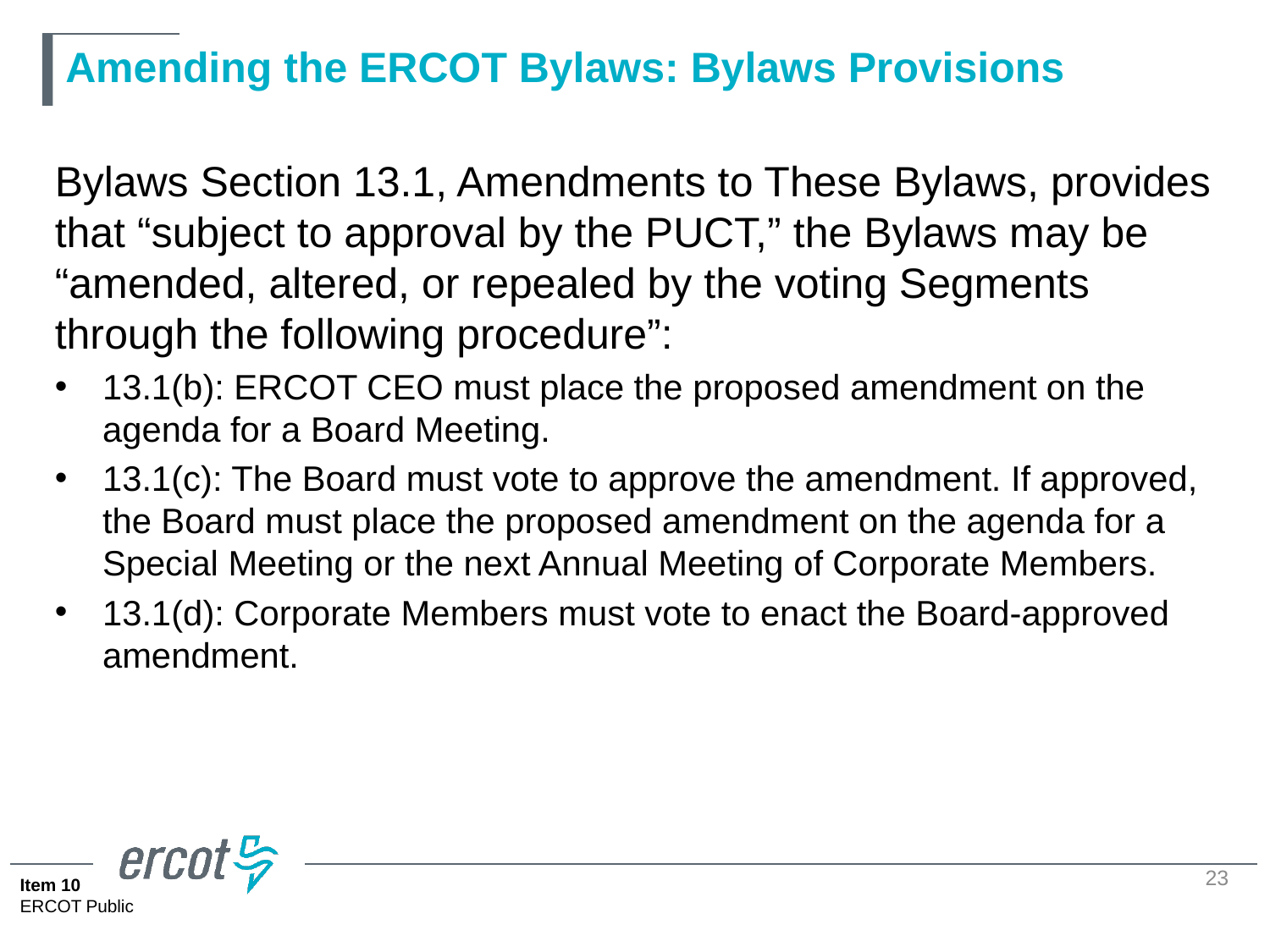

# Amending the ERCOT Bylaws: Bylaws Provisions
Bylaws Section 13.1, Amendments to These Bylaws, provides that “subject to approval by the PUCT,” the Bylaws may be “amended, altered, or repealed by the voting Segments through the following procedure”:
13.1(b): ERCOT CEO must place the proposed amendment on the agenda for a Board Meeting.
13.1(c): The Board must vote to approve the amendment. If approved, the Board must place the proposed amendment on the agenda for a Special Meeting or the next Annual Meeting of Corporate Members.
13.1(d): Corporate Members must vote to enact the Board-approved amendment.
23